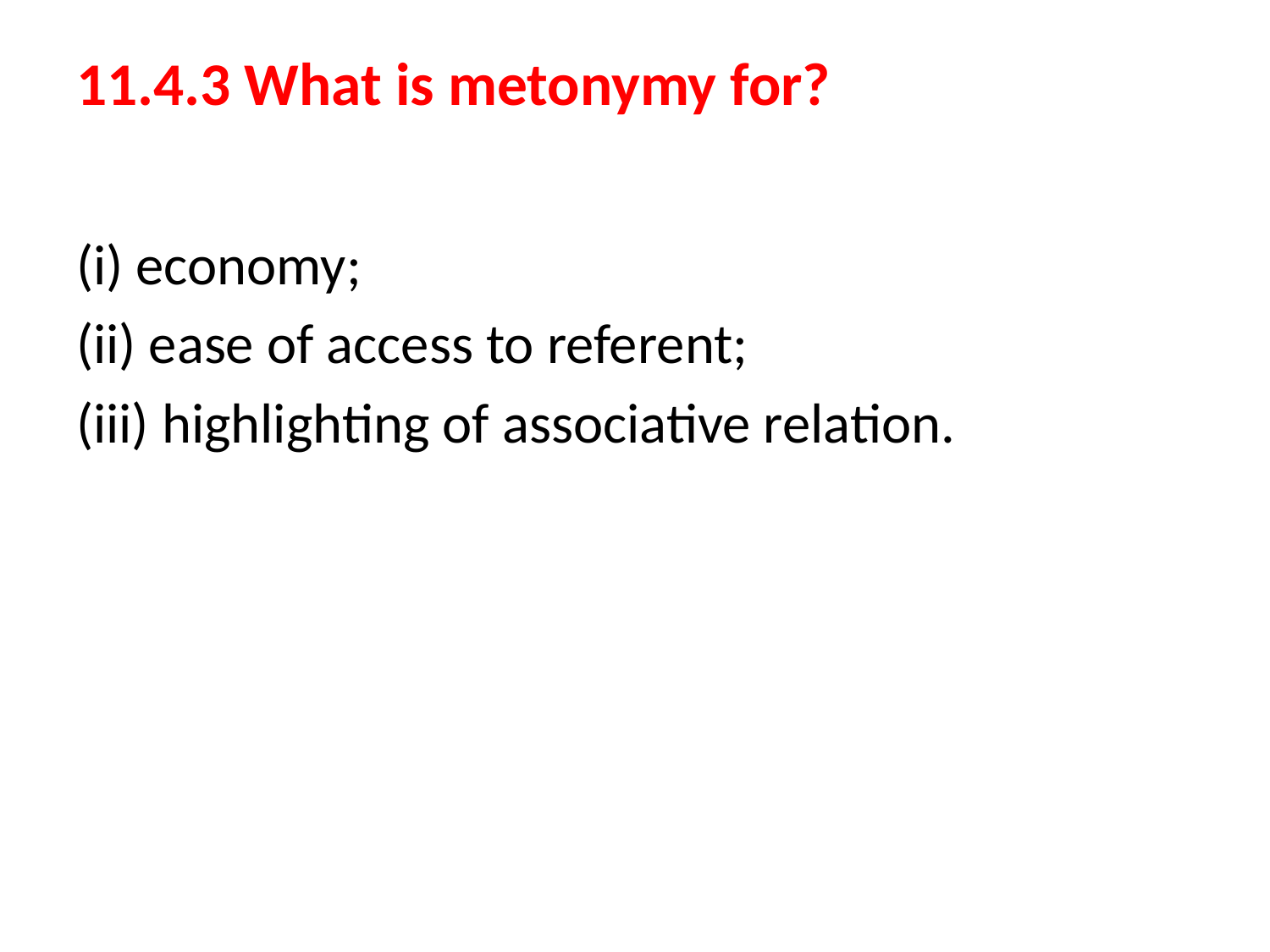

# 11.4.3 What is metonymy for?
(i) economy;
(ii) ease of access to referent;
(iii) highlighting of associative relation.